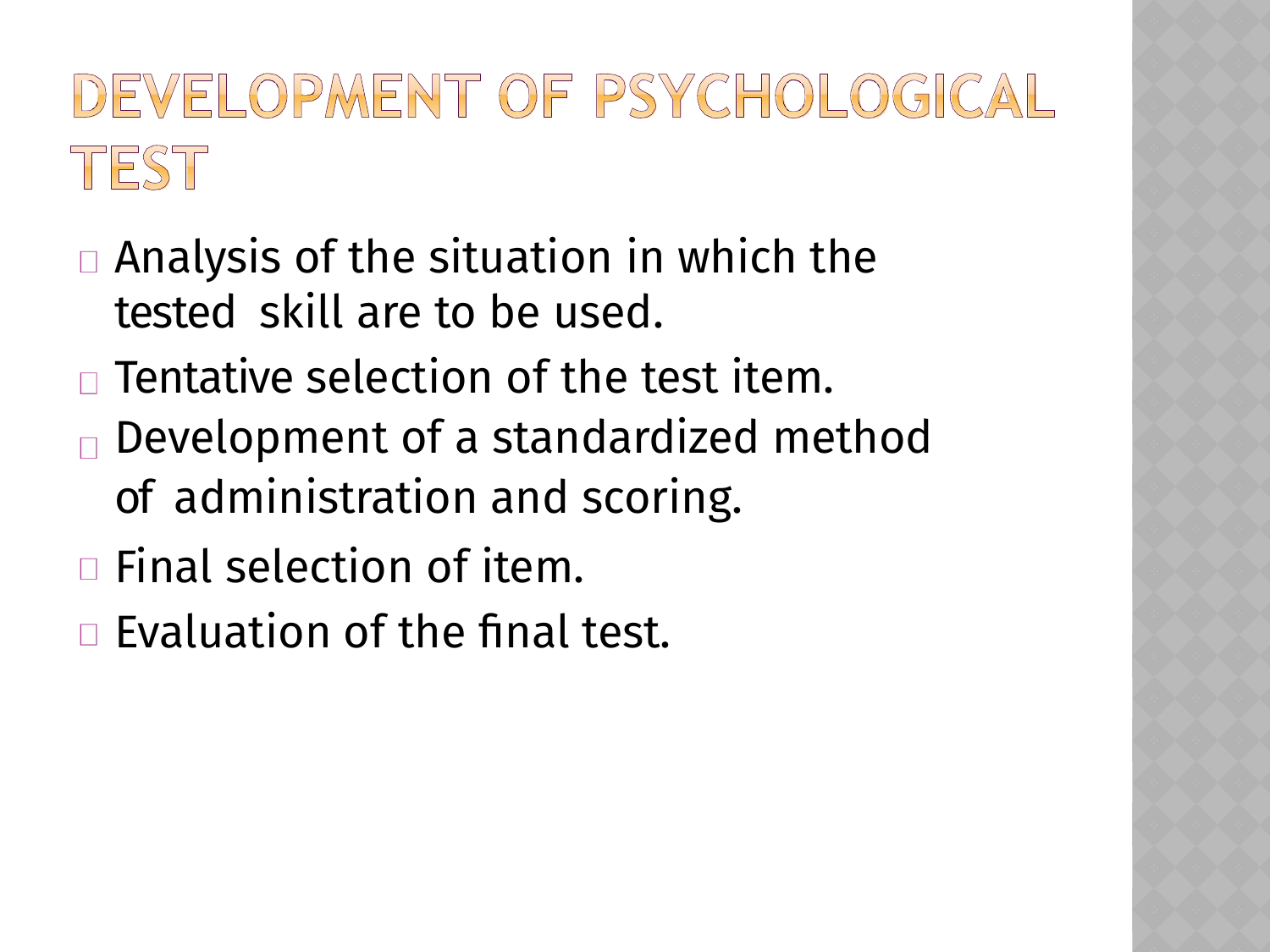

Analysis of the situation in which the tested  skill are to be used.
Tentative selection of the test item.  Development of a standardized method of  administration and scoring.
Final selection of item.  Evaluation of the final test.